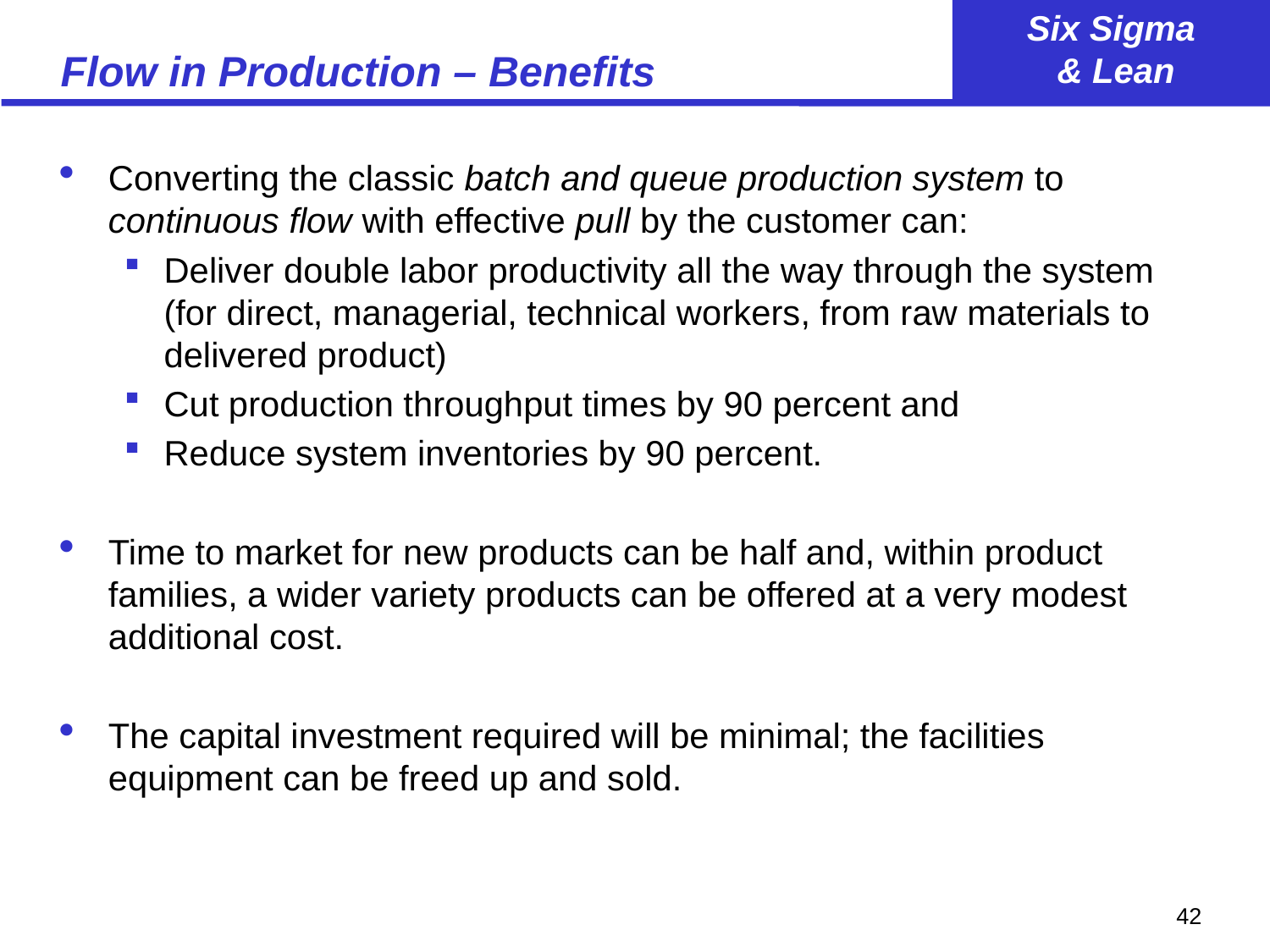

# Flow in Production – Benefits
Converting the classic batch and queue production system to continuous flow with effective pull by the customer can:
Deliver double labor productivity all the way through the system (for direct, managerial, technical workers, from raw materials to delivered product)
Cut production throughput times by 90 percent and
Reduce system inventories by 90 percent.

Time to market for new products can be half and, within product families, a wider variety products can be offered at a very modest additional cost.

The capital investment required will be minimal; the facilities equipment can be freed up and sold.